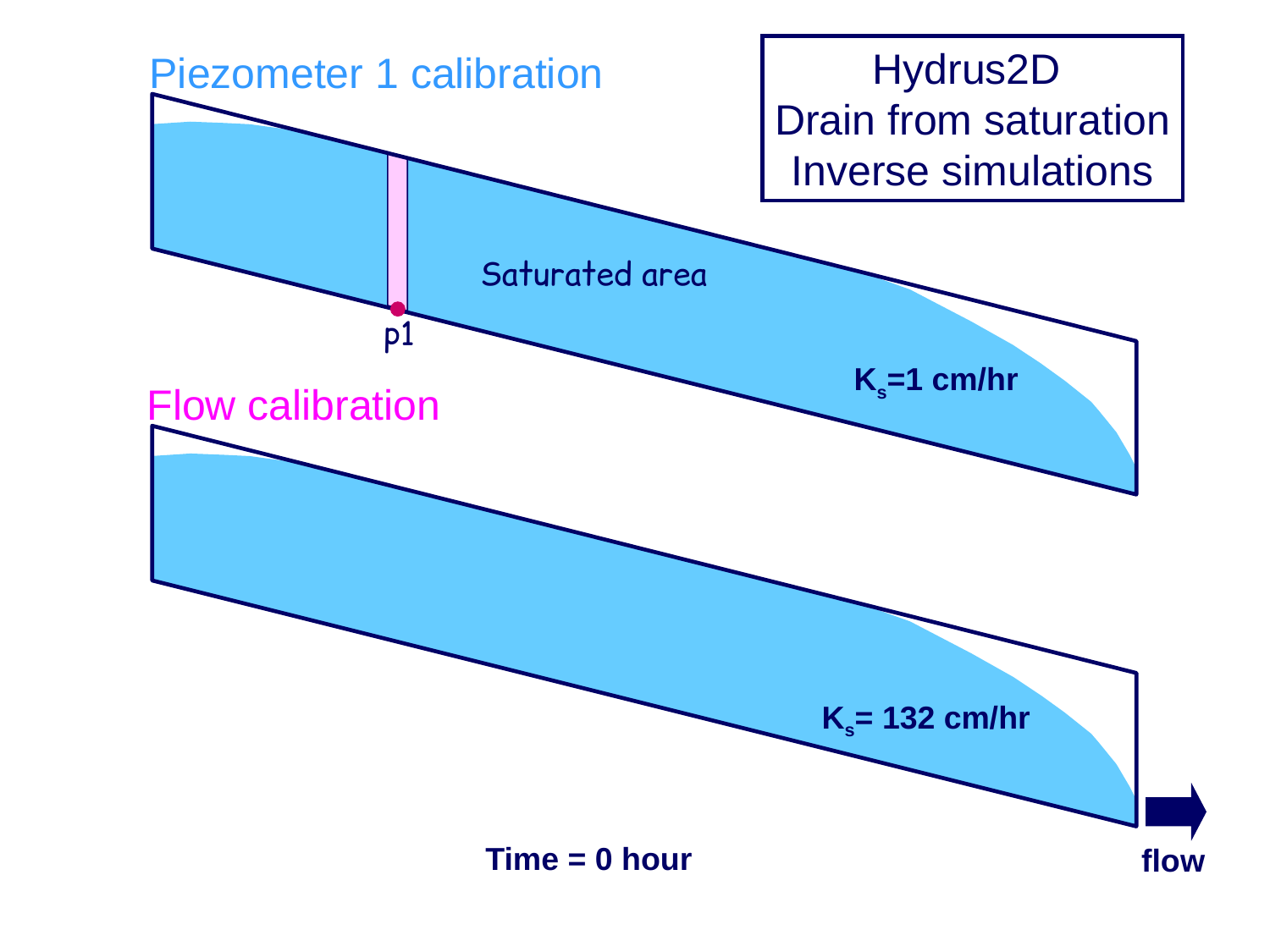

Hydrus2D
Drain from saturation
Inverse simulations
Piezometer 1 calibration

p1
Saturated area
Ks=1 cm/hr
Flow calibration

flow
Ks= 132 cm/hr
Time = 0 hour